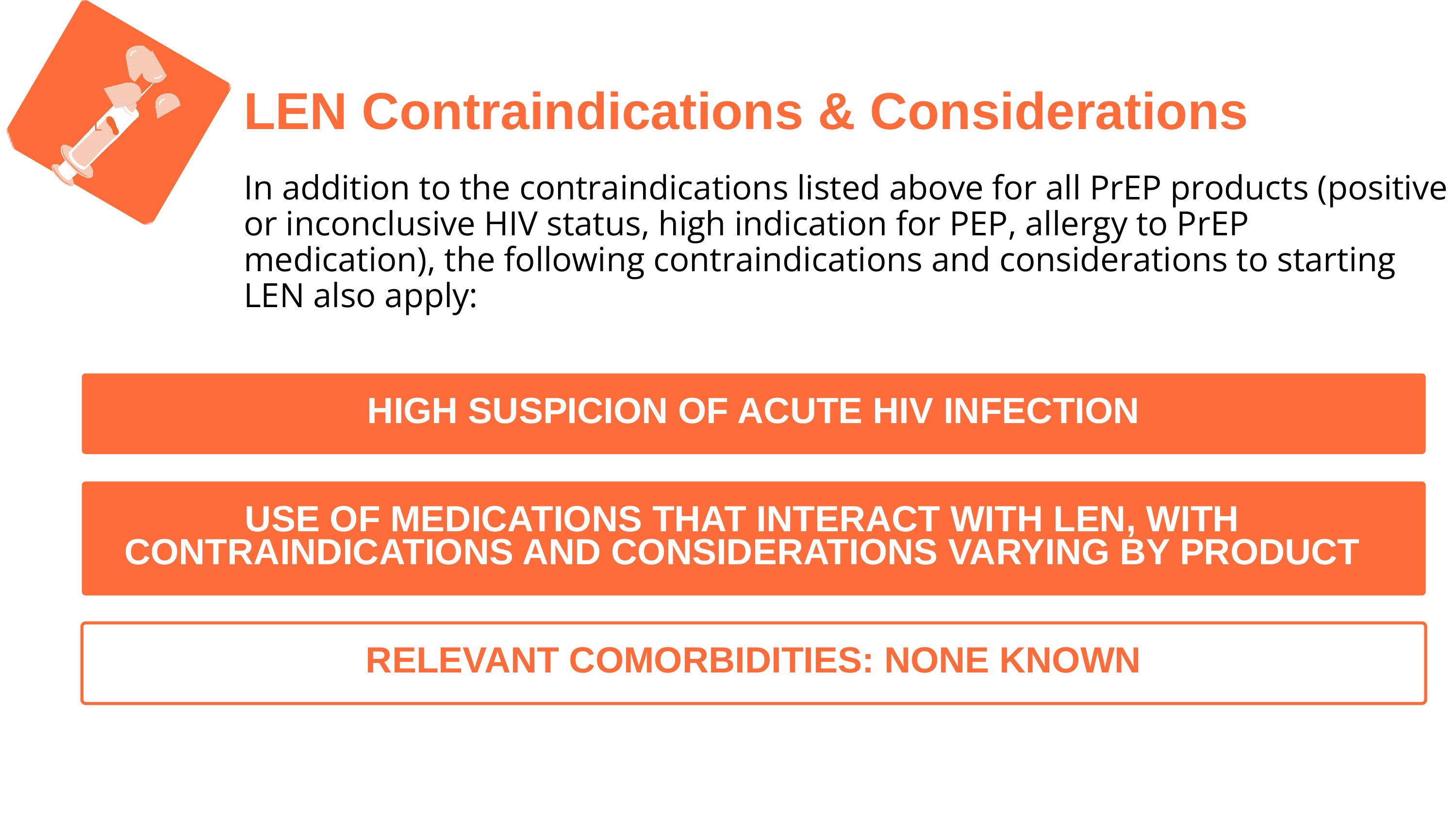

L
LEN Contraindications & Considerations
In addition to the contraindications listed above for all PrEP products (positive or inconclusive HIV status, high indication for PEP, allergy to PrEP medication), the following contraindications and considerations to starting LEN also apply:

HIGH SUSPICION OF ACUTE HIV INFECTION

USE OF MEDICATIONS THAT INTERACT WITH LEN, WITH CONTRAINDICATIONS AND CONSIDERATIONS VARYING BY PRODUCT

RELEVANT COMORBIDITIES: NONE KNOWN